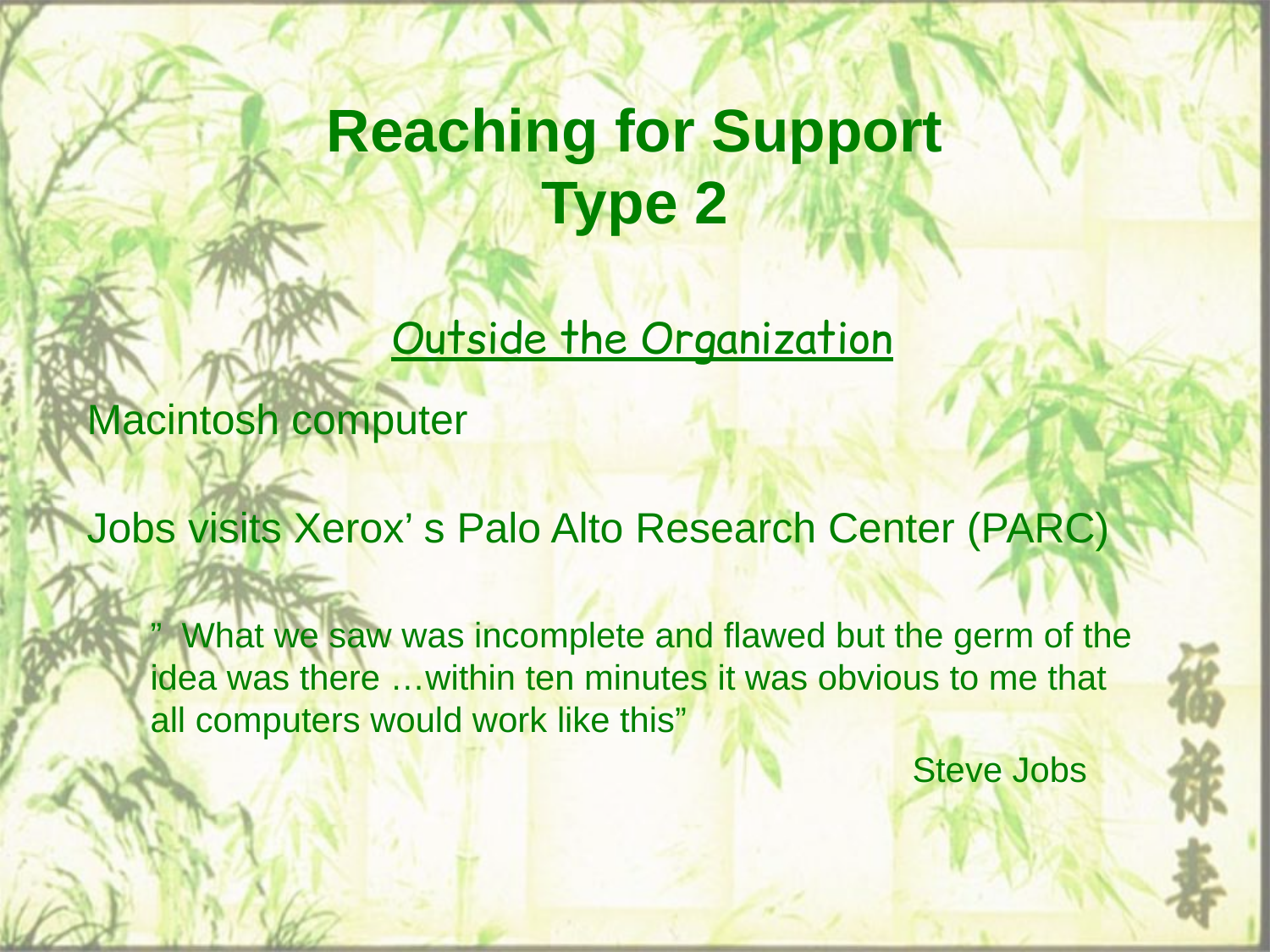

# Reaching for Support Type 2

Outside the Organization
Macintosh computer

Jobs visits Xerox’ s Palo Alto Research Center (PARC)

”  What we saw was incomplete and flawed but the germ of the idea was there …within ten minutes it was obvious to me that all computers would work like this”
						Steve Jobs